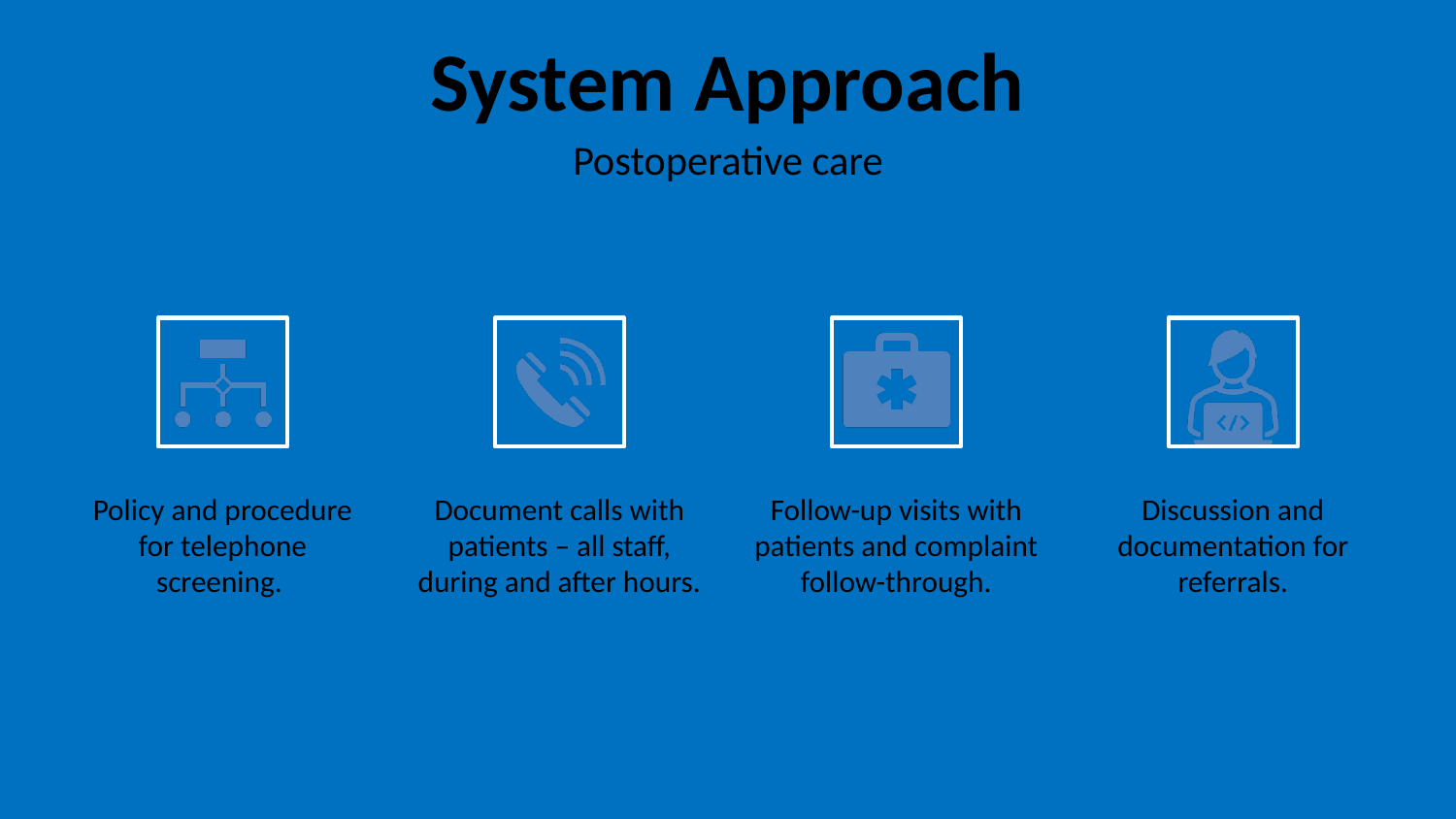

System Approach
Postoperative care
Policy and procedure for telephone screening.
Document calls with patients – all staff, during and after hours.
Follow-up visits with patients and complaint follow-through.
Discussion and documentation for referrals.